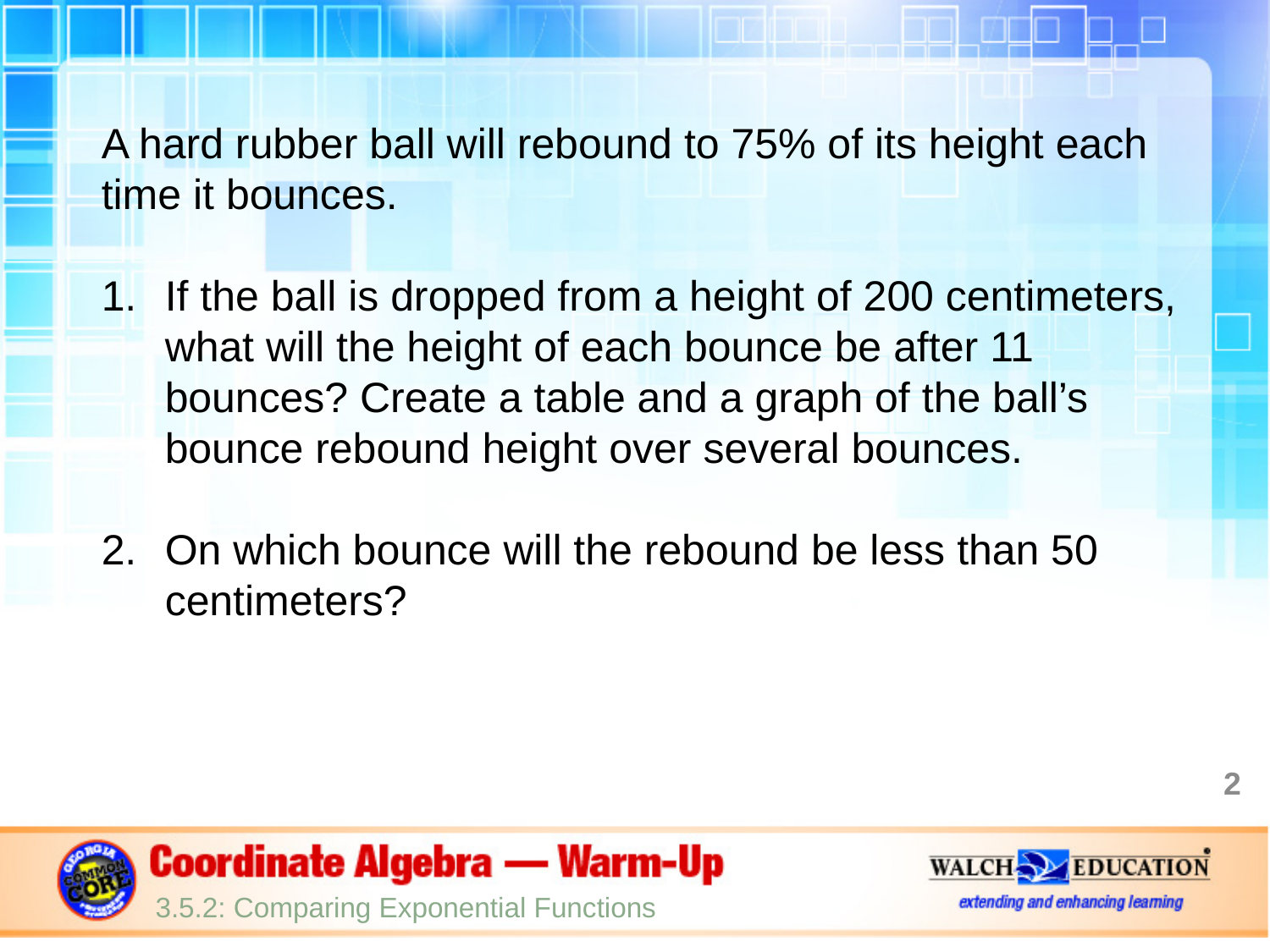

A hard rubber ball will rebound to 75% of its height each time it bounces.

If the ball is dropped from a height of 200 centimeters, what will the height of each bounce be after 11 bounces? Create a table and a graph of the ball’s bounce rebound height over several bounces.

On which bounce will the rebound be less than 50 centimeters?
2
3.5.2: Comparing Exponential Functions